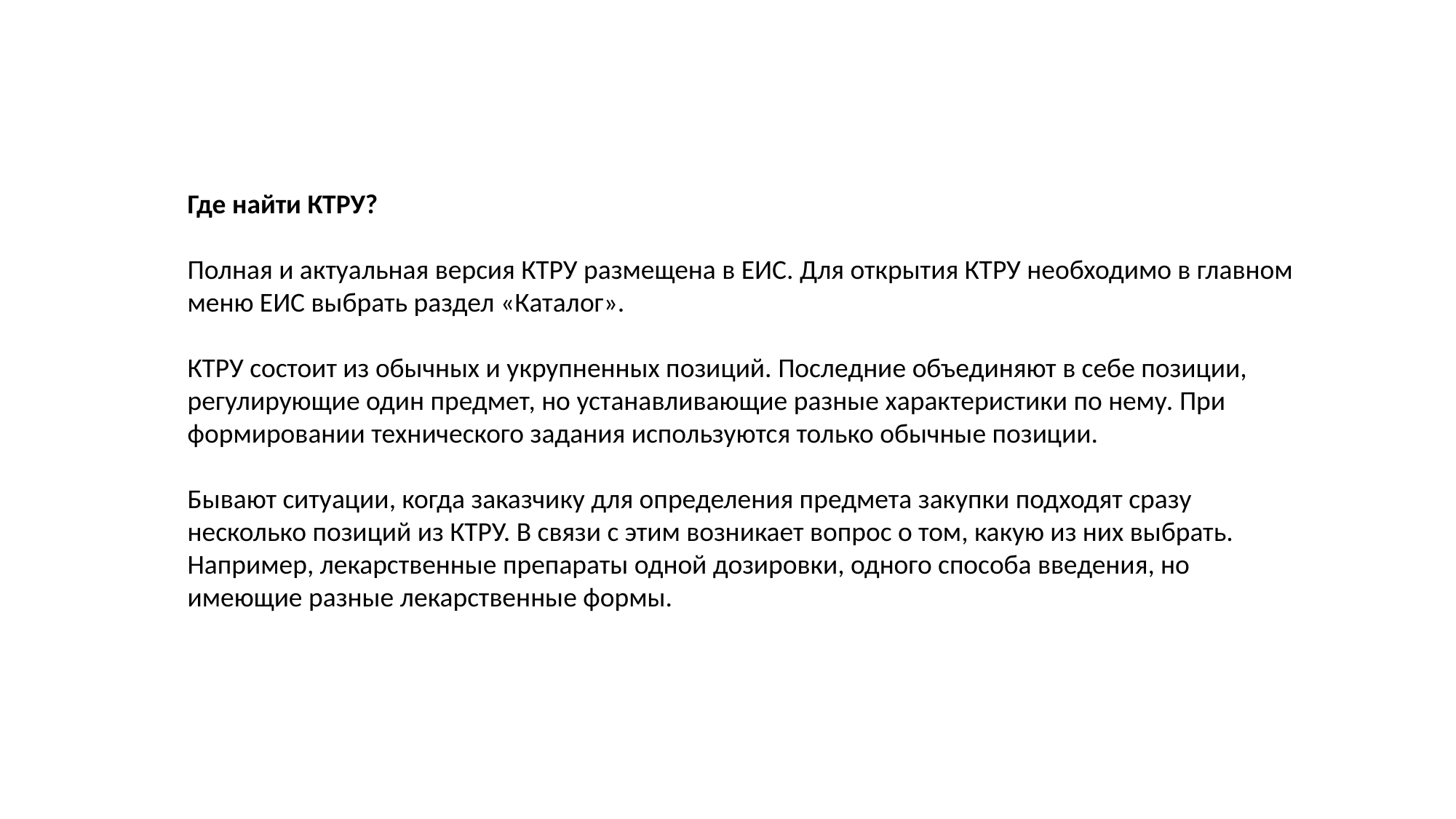

Где найти КТРУ?

Полная и актуальная версия КТРУ размещена в ЕИС. Для открытия КТРУ необходимо в главном меню ЕИС выбрать раздел «Каталог».

КТРУ состоит из обычных и укрупненных позиций. Последние объединяют в себе позиции, регулирующие один предмет, но устанавливающие разные характеристики по нему. При формировании технического задания используются только обычные позиции.

Бывают ситуации, когда заказчику для определения предмета закупки подходят сразу несколько позиций из КТРУ. В связи с этим возникает вопрос о том, какую из них выбрать. Например, лекарственные препараты одной дозировки, одного способа введения, но имеющие разные лекарственные формы.